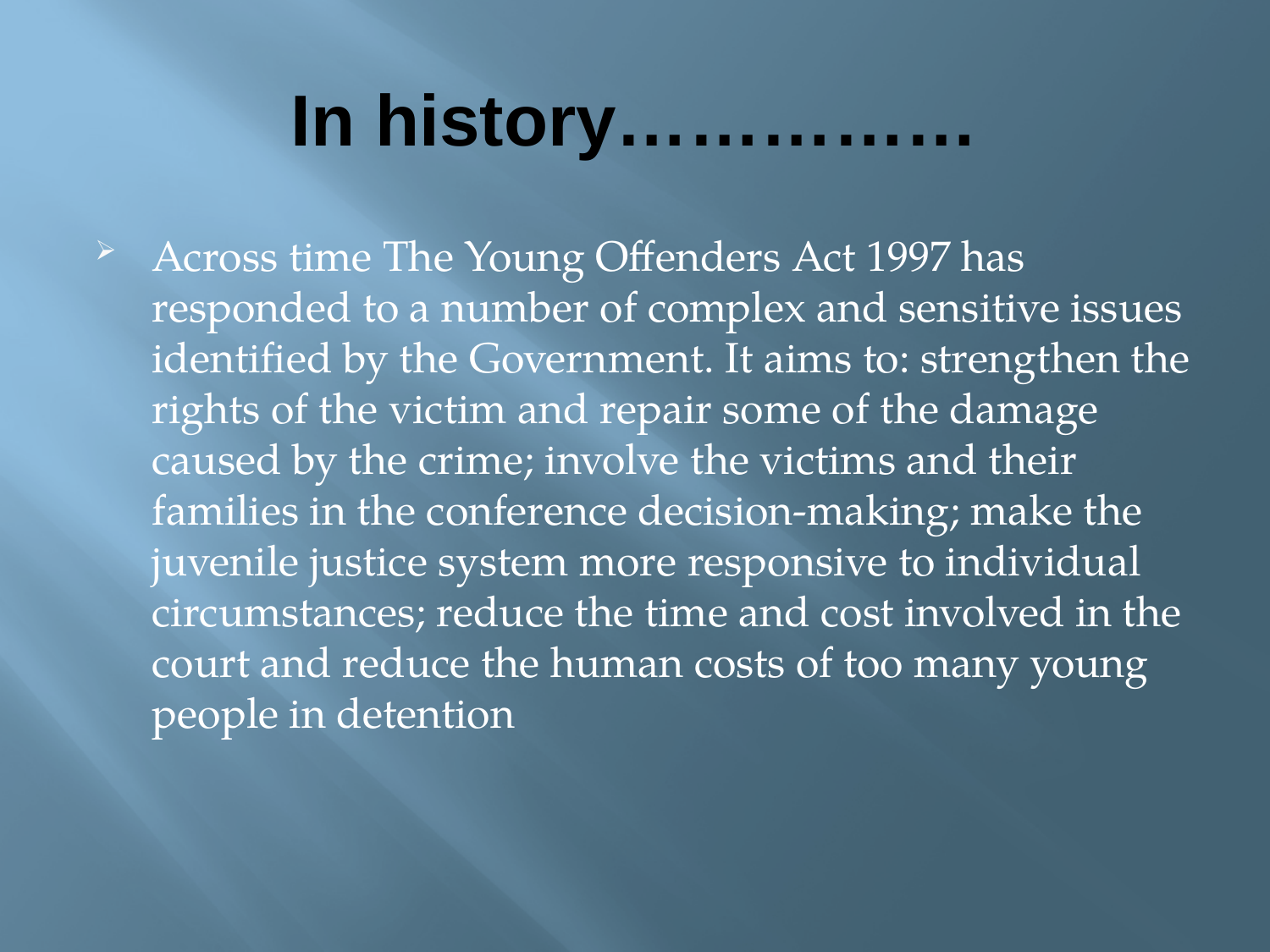

# In history……………
Across time The Young Offenders Act 1997 has responded to a number of complex and sensitive issues identified by the Government. It aims to: strengthen the rights of the victim and repair some of the damage caused by the crime; involve the victims and their families in the conference decision-making; make the juvenile justice system more responsive to individual circumstances; reduce the time and cost involved in the court and reduce the human costs of too many young people in detention